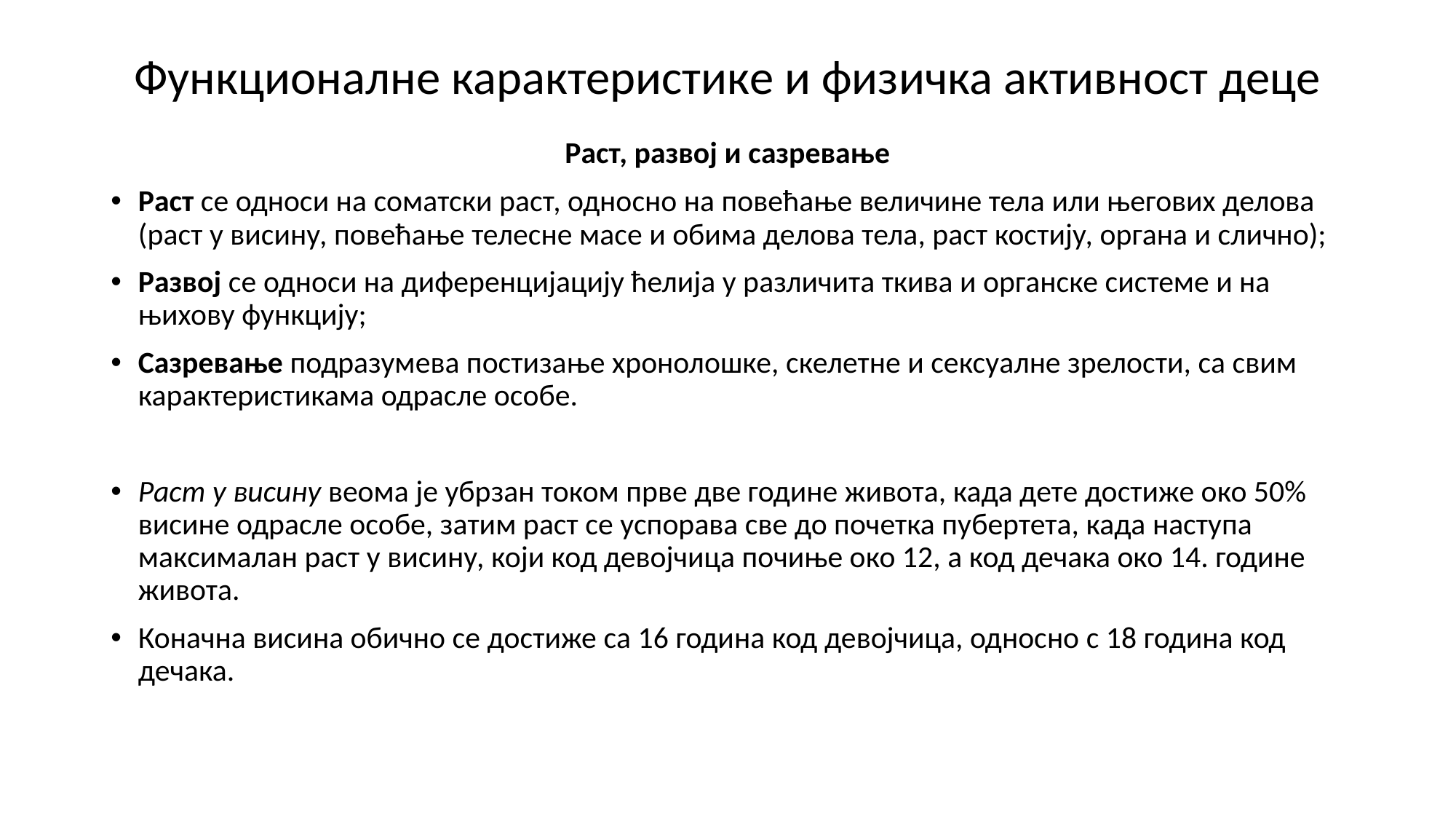

# Функционалне карактеристике и физичка активност деце
Раст, развој и сазревање
Раст се односи на соматски раст, односно на повећање величине тела или његових делова (раст у висину, повећање телесне масе и обима делова тела, раст костију, органа и слично);
Развој се односи на диференцијацију ћелија у различита ткива и органске системе и на њихову функцију;
Сазревање подразумева постизање хронолошке, скелетне и сексуалне зрелости, са свим карактеристикама одрасле особе.

Раст у висину веома је убрзан током прве две године живота, када дете достиже око 50% висине одрасле особе, затим раст се успорава све до почетка пубертета, када наступа максималан раст у висину, који код девојчица почиње око 12, а код дечака око 14. године живота.
Коначна висина обично се достиже са 16 година код девојчица, односно с 18 година код дечака.